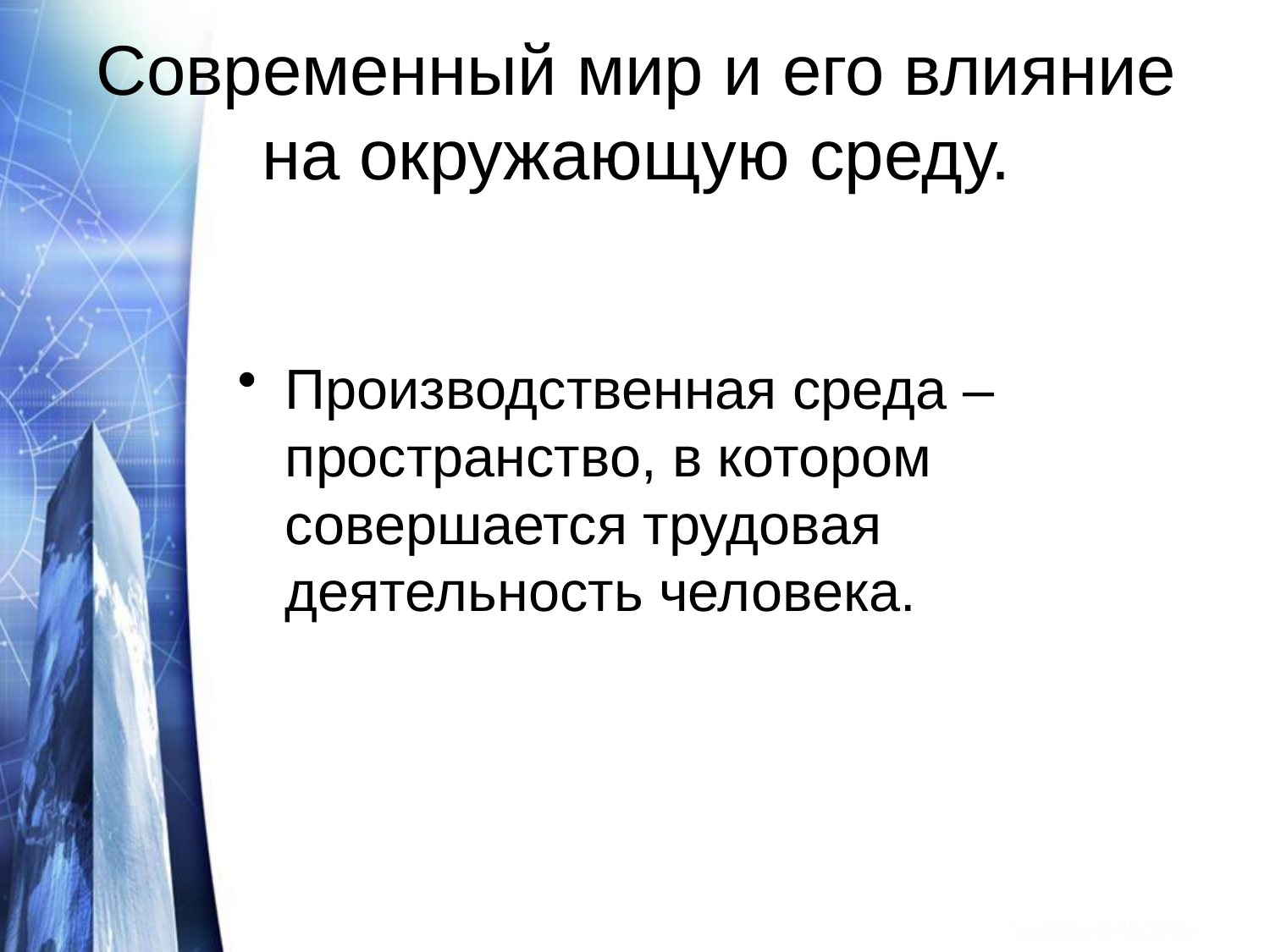

# Современный мир и его влияние на окружающую среду.
Производственная среда – пространство, в котором совершается трудовая деятельность человека.